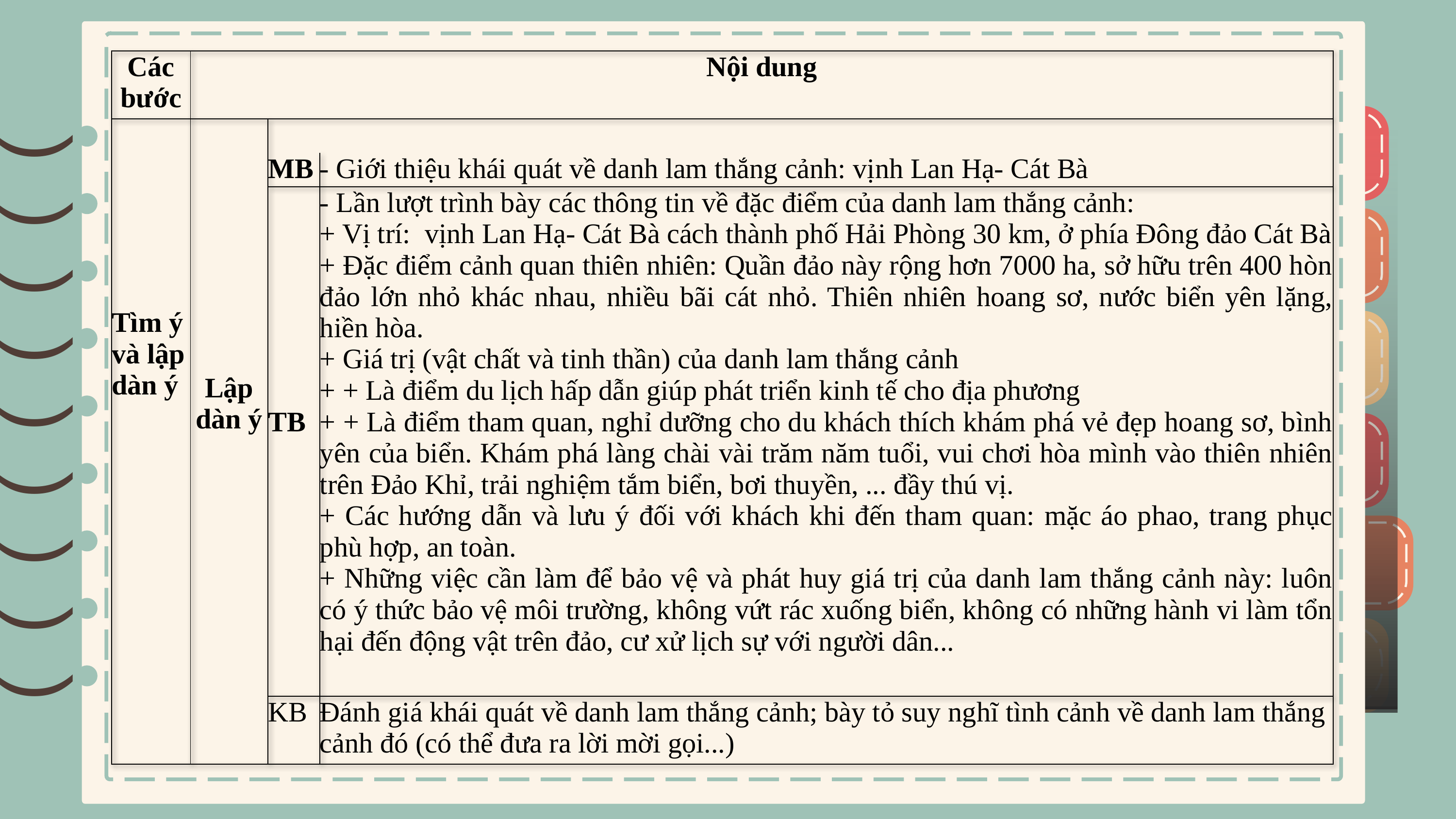

| Các bước | Nội dung |  |  |
| --- | --- | --- | --- |
| Tìm ý và lập dàn ý |  |  |  |
|  | Lập dàn ý | MB | - Giới thiệu khái quát về danh lam thắng cảnh: vịnh Lan Hạ- Cát Bà |
|  |  | TB | - Lần lượt trình bày các thông tin về đặc điểm của danh lam thắng cảnh: + Vị trí: vịnh Lan Hạ- Cát Bà cách thành phố Hải Phòng 30 km, ở phía Đông đảo Cát Bà + Đặc điểm cảnh quan thiên nhiên: Quần đảo này rộng hơn 7000 ha, sở hữu trên 400 hòn đảo lớn nhỏ khác nhau, nhiều bãi cát nhỏ. Thiên nhiên hoang sơ, nước biển yên lặng, hiền hòa. + Giá trị (vật chất và tinh thần) của danh lam thắng cảnh + + Là điểm du lịch hấp dẫn giúp phát triển kinh tế cho địa phương + + Là điểm tham quan, nghỉ dưỡng cho du khách thích khám phá vẻ đẹp hoang sơ, bình yên của biển. Khám phá làng chài vài trăm năm tuổi, vui chơi hòa mình vào thiên nhiên trên Đảo Khỉ, trải nghiệm tắm biển, bơi thuyền, ... đầy thú vị. + Các hướng dẫn và lưu ý đối với khách khi đến tham quan: mặc áo phao, trang phục phù hợp, an toàn. + Những việc cần làm để bảo vệ và phát huy giá trị của danh lam thắng cảnh này: luôn có ý thức bảo vệ môi trường, không vứt rác xuống biển, không có những hành vi làm tổn hại đến động vật trên đảo, cư xử lịch sự với người dân... |
|  |  | KB | Đánh giá khái quát về danh lam thắng cảnh; bày tỏ suy nghĩ tình cảnh về danh lam thắng cảnh đó (có thể đưa ra lời mời gọi...) |

)
)
)
)
)
)
)
)
)

)
)
)
)
)
)
)
)
)